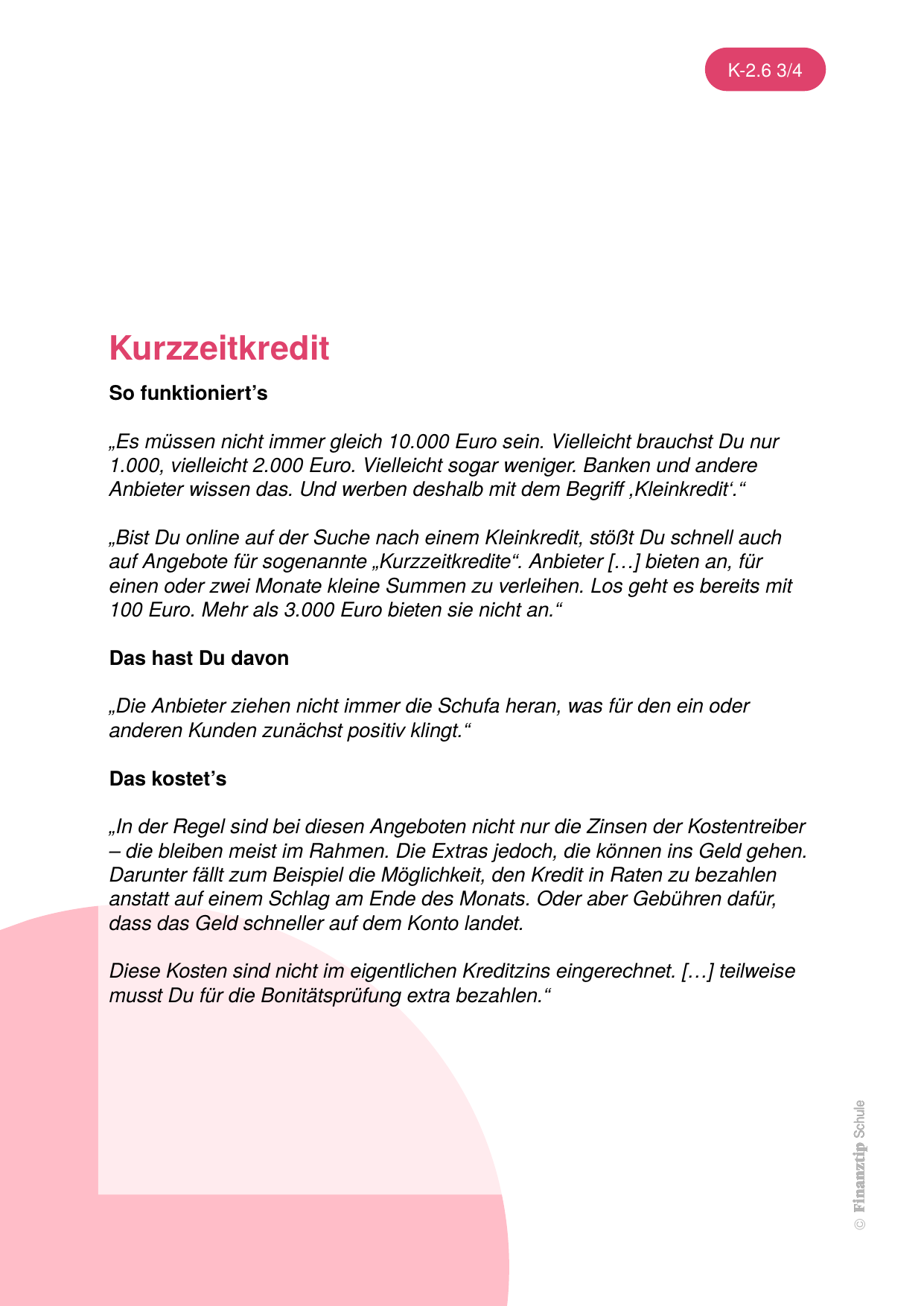

Kurzzeitkredit
So funktioniert’s

„Es müssen nicht immer gleich 10.000 Euro sein. Vielleicht brauchst Du nur 1.000, vielleicht 2.000 Euro. Vielleicht sogar weniger. Banken und andere Anbieter wissen das. Und werben deshalb mit dem Begriff ,Kleinkredit‘.“

„Bist Du online auf der Suche nach einem Kleinkredit, stößt Du schnell auch auf Angebote für sogenannte „Kurzzeitkredite“. Anbieter […] bieten an, für einen oder zwei Monate kleine Summen zu verleihen. Los geht es bereits mit 100 Euro. Mehr als 3.000 Euro bieten sie nicht an.“

Das hast Du davon

„Die Anbieter ziehen nicht immer die Schufa heran, was für den ein oder anderen Kunden zunächst positiv klingt.“

Das kostet’s

„In der Regel sind bei diesen Angeboten nicht nur die Zinsen der Kostentreiber – die bleiben meist im Rahmen. Die Extras jedoch, die können ins Geld gehen. Darunter fällt zum Beispiel die Möglichkeit, den Kredit in Raten zu bezahlen anstatt auf einem Schlag am Ende des Monats. Oder aber Gebühren dafür, dass das Geld schneller auf dem Konto landet.

Diese Kosten sind nicht im eigentlichen Kreditzins eingerechnet. […] teilweise musst Du für die Bonitätsprüfung extra bezahlen.“